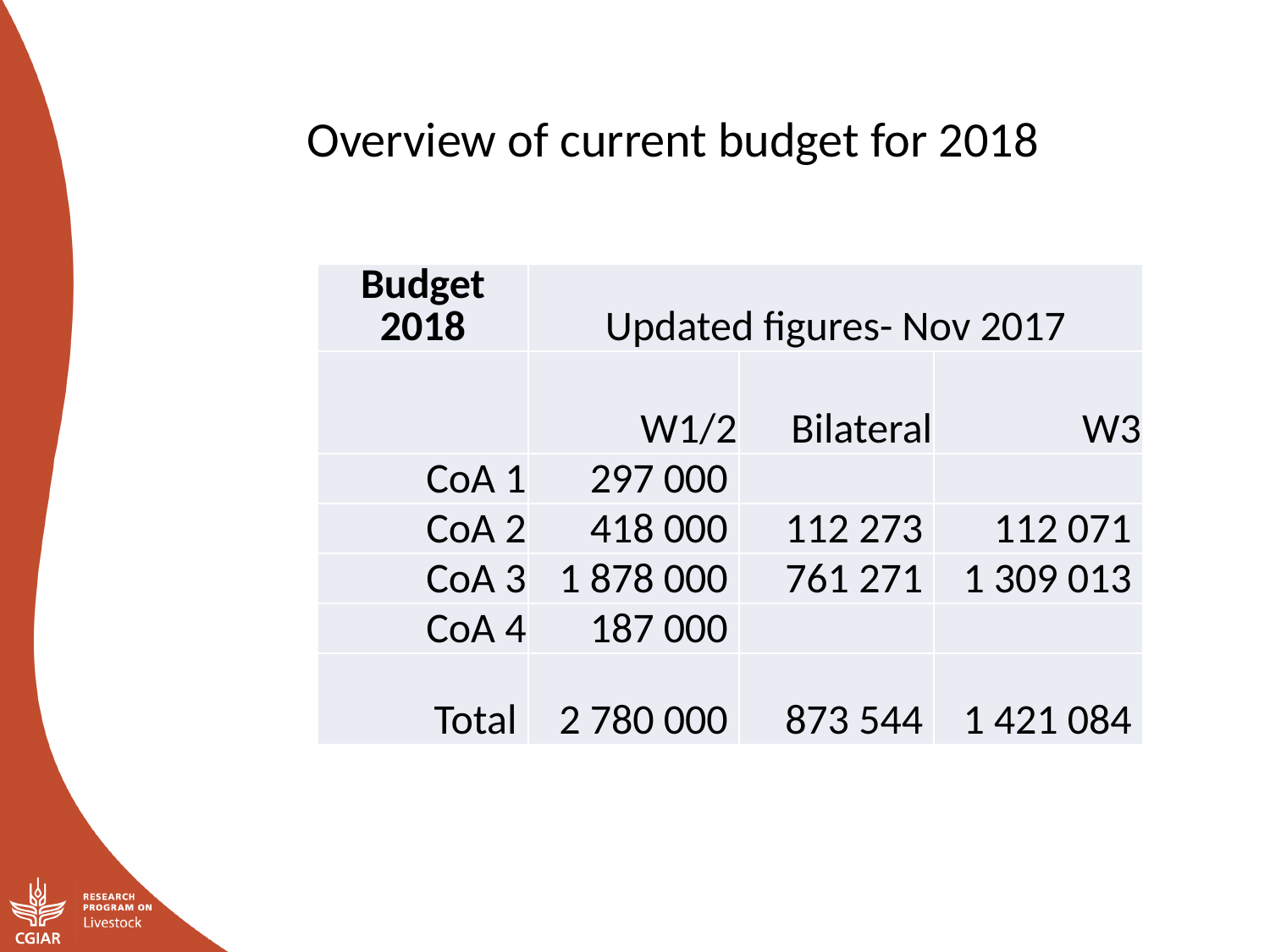

Overview of current budget for 2018
| Budget 2018 | Updated figures- Nov 2017 |  |  |
| --- | --- | --- | --- |
|  | W1/2 | Bilateral | W3 |
| CoA 1 | 297 000 |  |  |
| CoA 2 | 418 000 | 112 273 | 112 071 |
| CoA 3 | 1 878 000 | 761 271 | 1 309 013 |
| CoA 4 | 187 000 |  |  |
| Total | 2 780 000 | 873 544 | 1 421 084 |